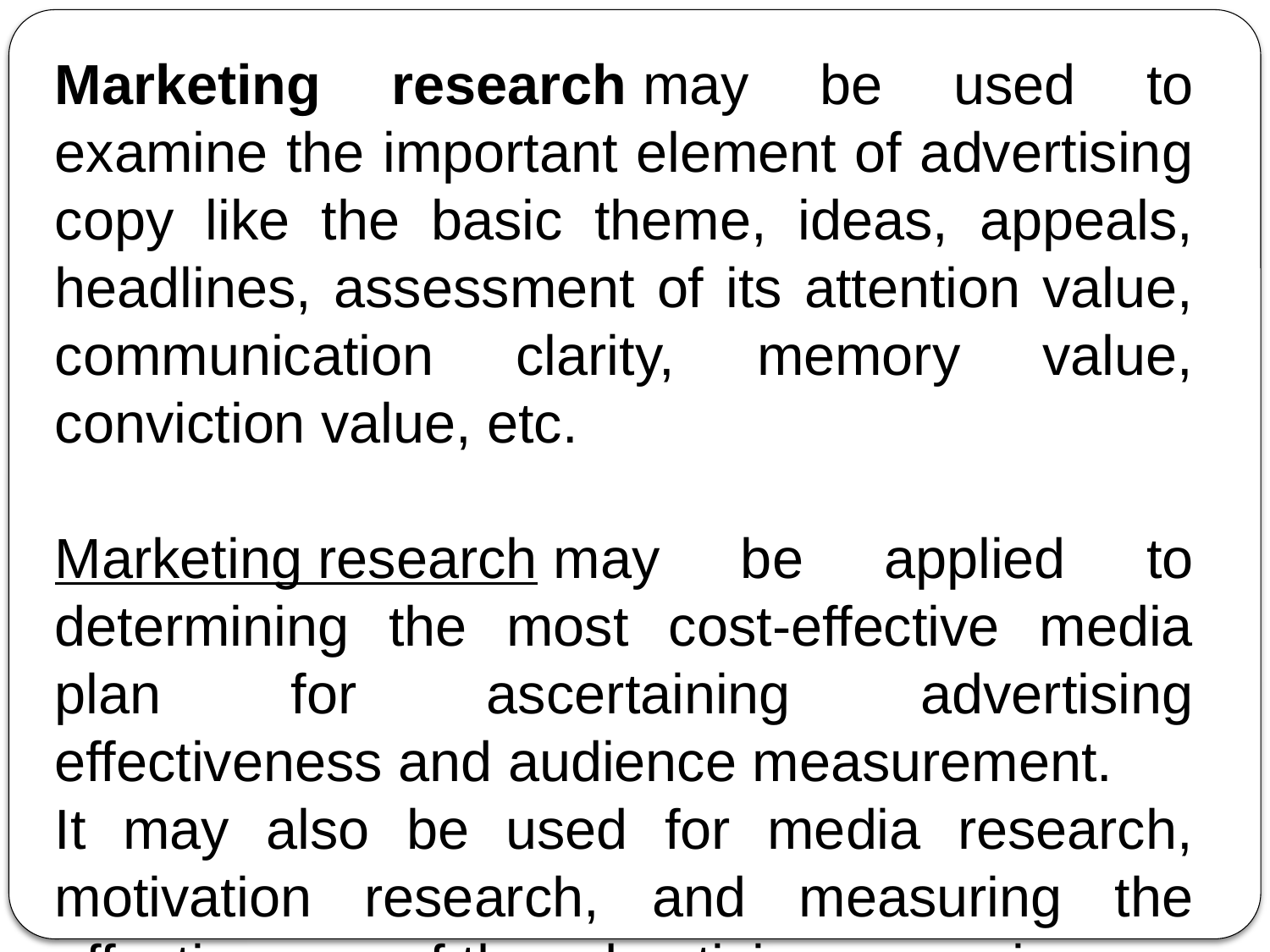

Marketing research may be used to examine the important element of advertising copy like the basic theme, ideas, appeals, headlines, assessment of its attention value, communication clarity, memory value, conviction value, etc.

Marketing research may be applied to determining the most cost-effective media plan for ascertaining advertising effectiveness and audience measurement.
It may also be used for media research, motivation research, and measuring the effectiveness of the advertising campaign.